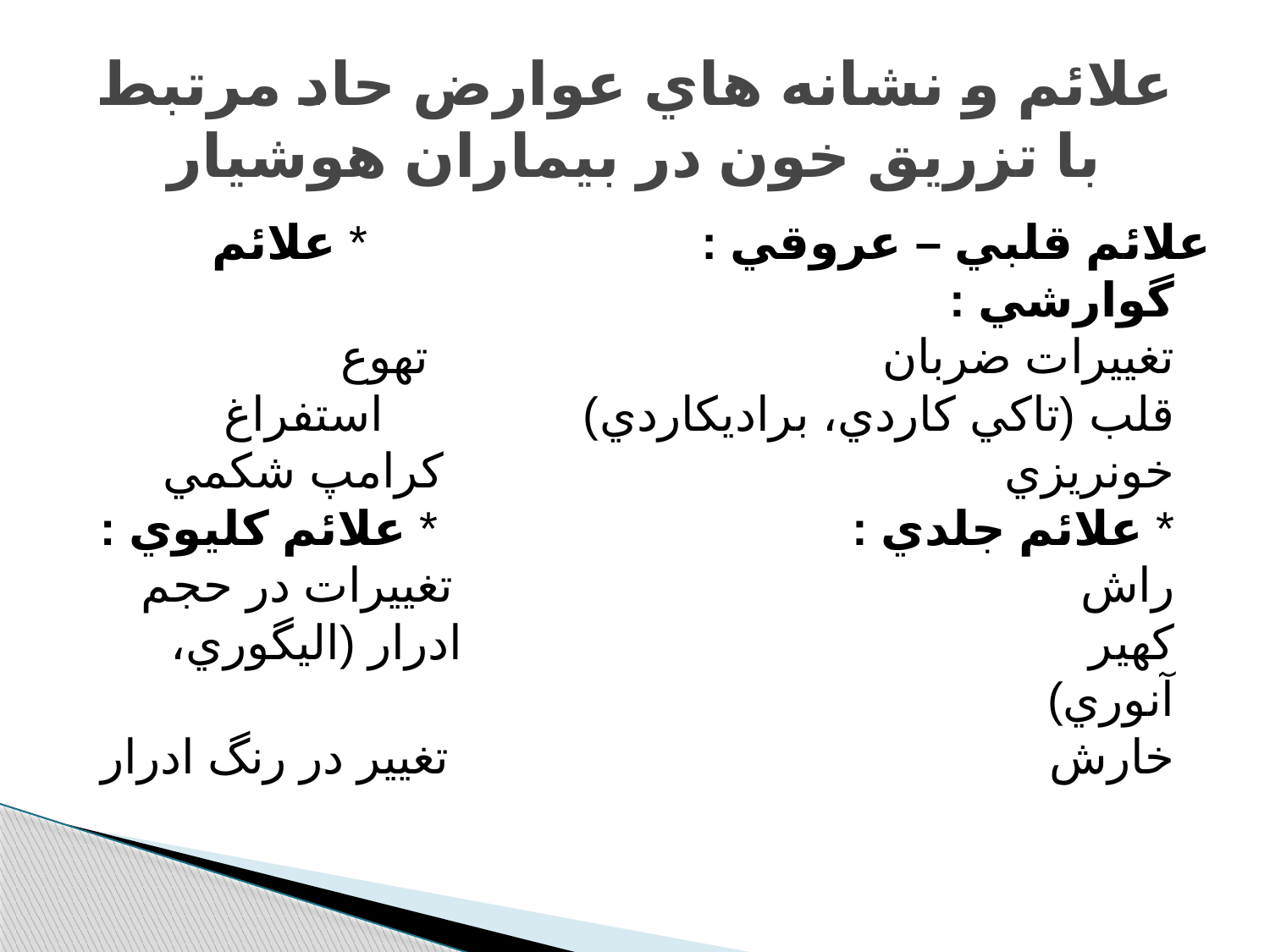

# علائم و نشانه هاي عوارض حاد مرتبط با تزريق خون در بيماران هوشيار
علائم قلبي – عروقي :                         * علائم گوارشي :
تغييرات ضربان                                  تهوع
قلب (تاکي کاردي، براديکاردي)               استفراغ
خونريزي                                          کرامپ شکمي
* علائم جلدي :                               * علائم کليوي :
راش                                               تغييرات در حجم
کهير                                               ادرار (اليگوري، آنوري)
خارش                                             تغيير در رنگ ادرار